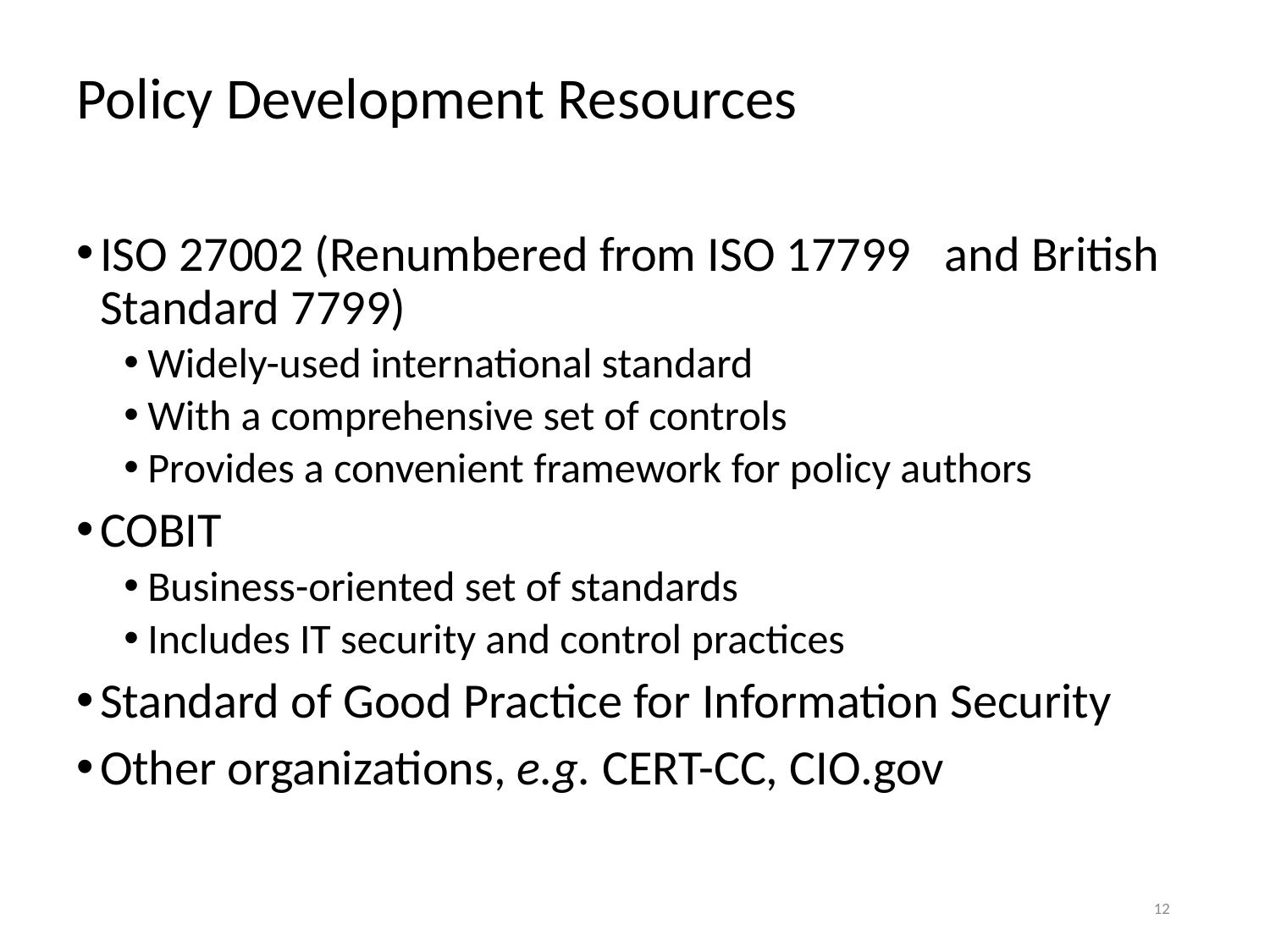

# Policy Development Resources
ISO 27002 (Renumbered from ISO 17799   and British Standard 7799)
Widely-used international standard
With a comprehensive set of controls
Provides a convenient framework for policy authors
COBIT
Business-oriented set of standards
Includes IT security and control practices
Standard of Good Practice for Information Security
Other organizations, e.g. CERT-CC, CIO.gov
12